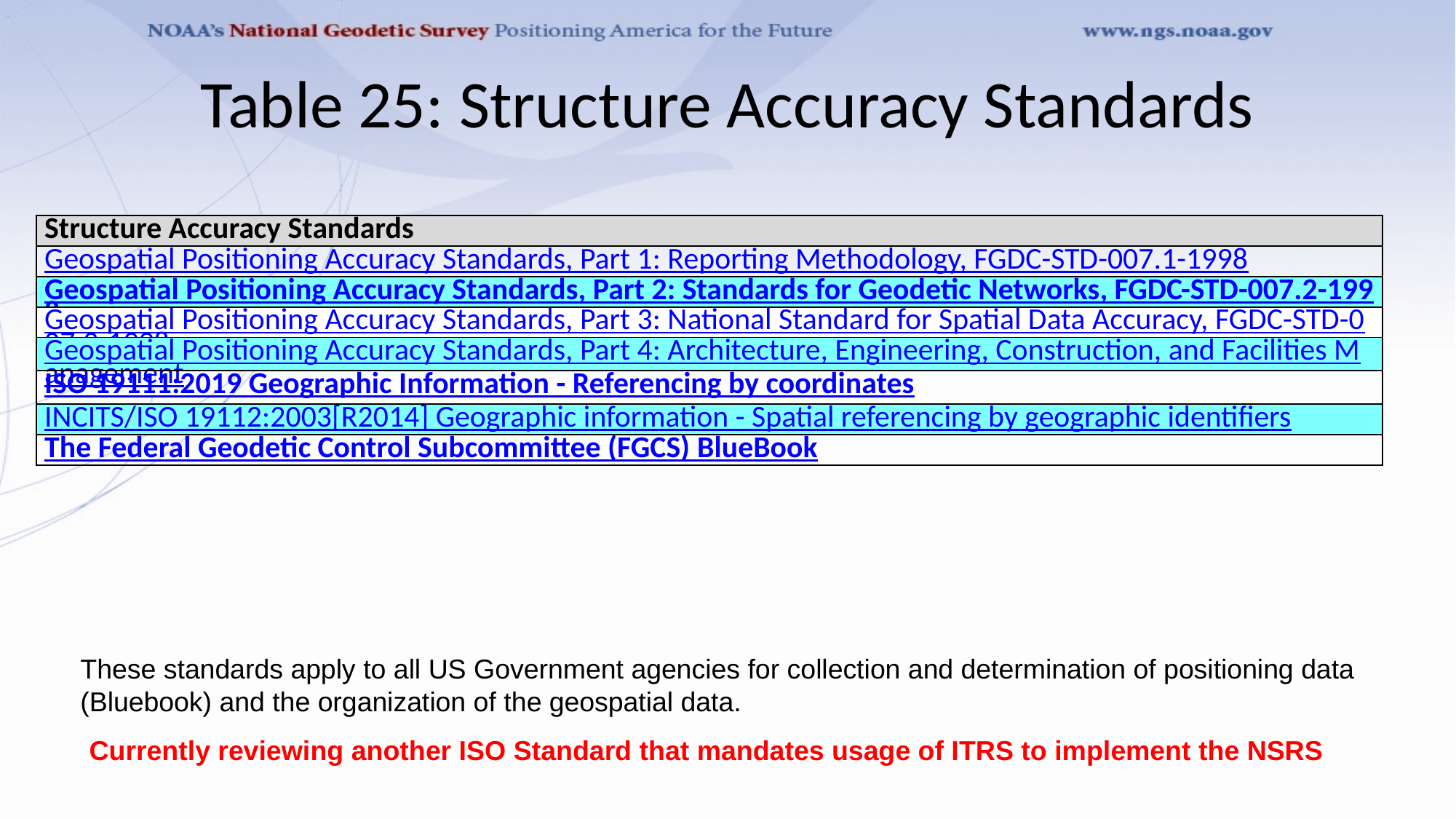

# Table 25: Structure Accuracy Standards
| Structure Accuracy Standards |
| --- |
| Geospatial Positioning Accuracy Standards, Part 1: Reporting Methodology, FGDC-STD-007.1-1998 |
| Geospatial Positioning Accuracy Standards, Part 2: Standards for Geodetic Networks, FGDC-STD-007.2-1998 |
| Geospatial Positioning Accuracy Standards, Part 3: National Standard for Spatial Data Accuracy, FGDC-STD-007.3-1998 |
| Geospatial Positioning Accuracy Standards, Part 4: Architecture, Engineering, Construction, and Facilities Management |
| ISO 19111:2019 Geographic Information - Referencing by coordinates |
| INCITS/ISO 19112:2003[R2014] Geographic information - Spatial referencing by geographic identifiers |
| The Federal Geodetic Control Subcommittee (FGCS) BlueBook |
These standards apply to all US Government agencies for collection and determination of positioning data
(Bluebook) and the organization of the geospatial data.
Currently reviewing another ISO Standard that mandates usage of ITRS to implement the NSRS